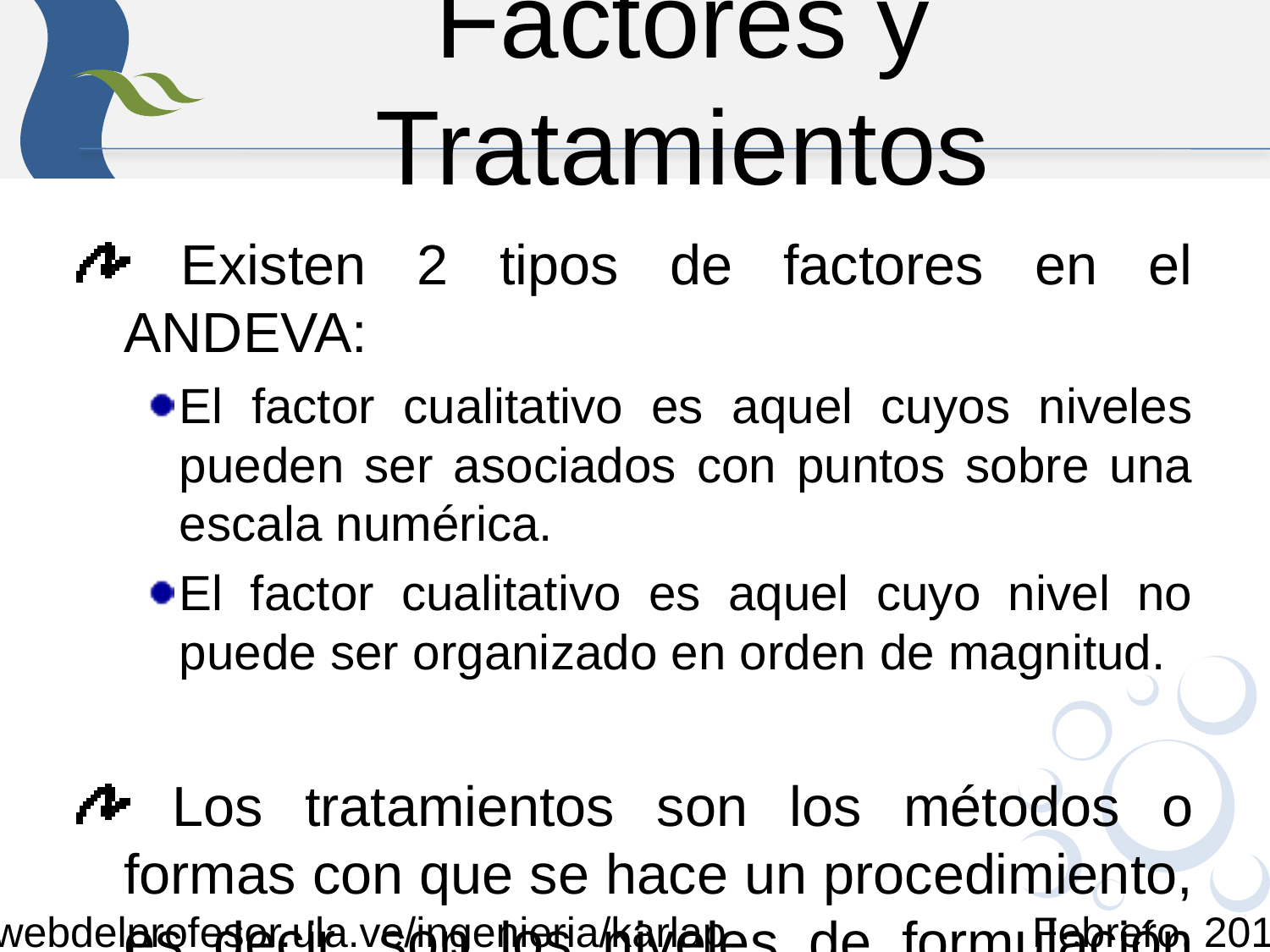

# Factores y Tratamientos
 Existen 2 tipos de factores en el ANDEVA:
El factor cualitativo es aquel cuyos niveles pueden ser asociados con puntos sobre una escala numérica.
El factor cualitativo es aquel cuyo nivel no puede ser organizado en orden de magnitud.

 Los tratamientos son los métodos o formas con que se hace un procedimiento, es decir, son los niveles de formulación del factor.